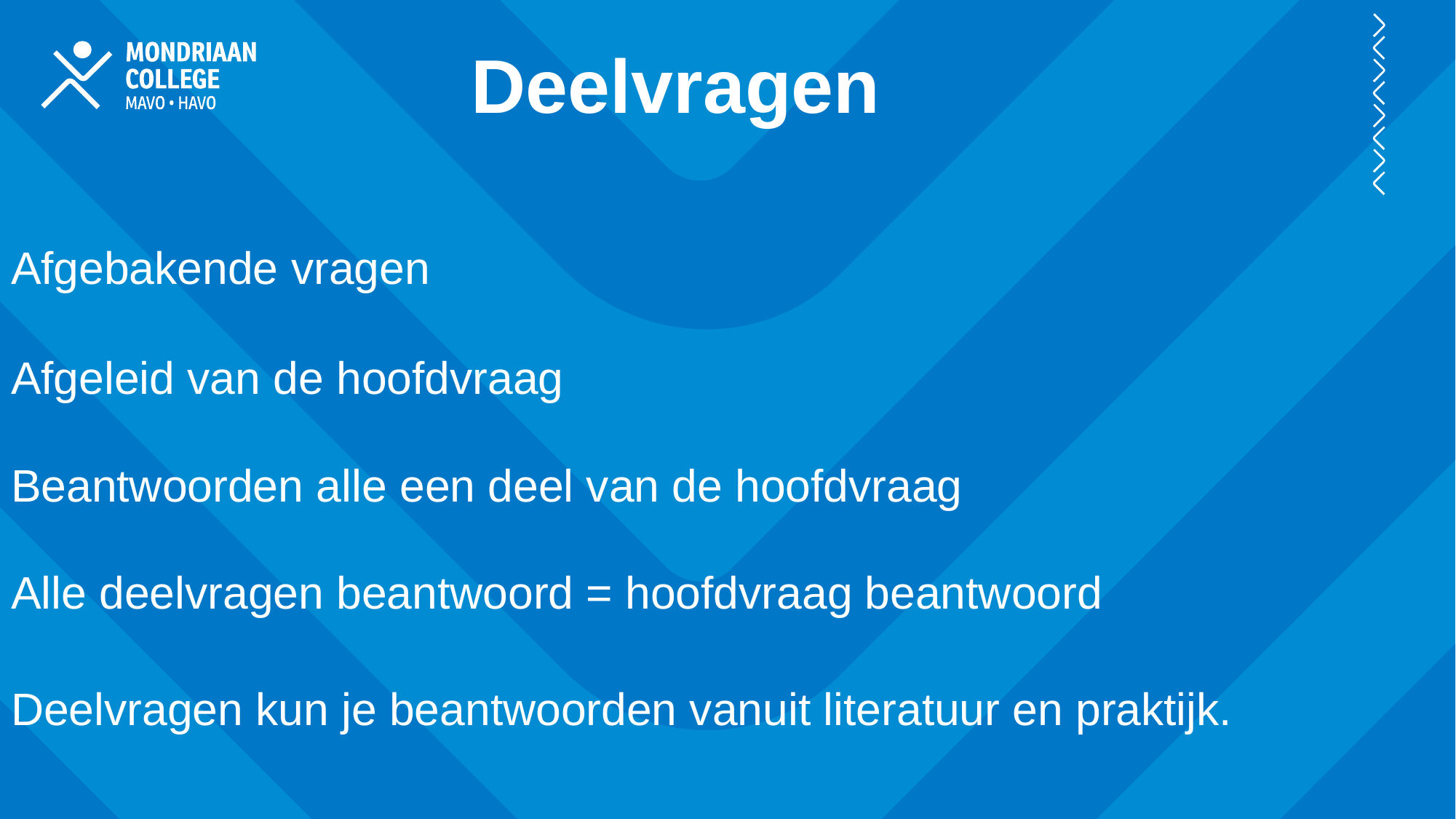

Deelvragen

Afgebakende vragen

Afgeleid van de hoofdvraag
Beantwoorden alle een deel van de hoofdvraag
Alle deelvragen beantwoord = hoofdvraag beantwoord

Deelvragen kun je beantwoorden vanuit literatuur en praktijk.